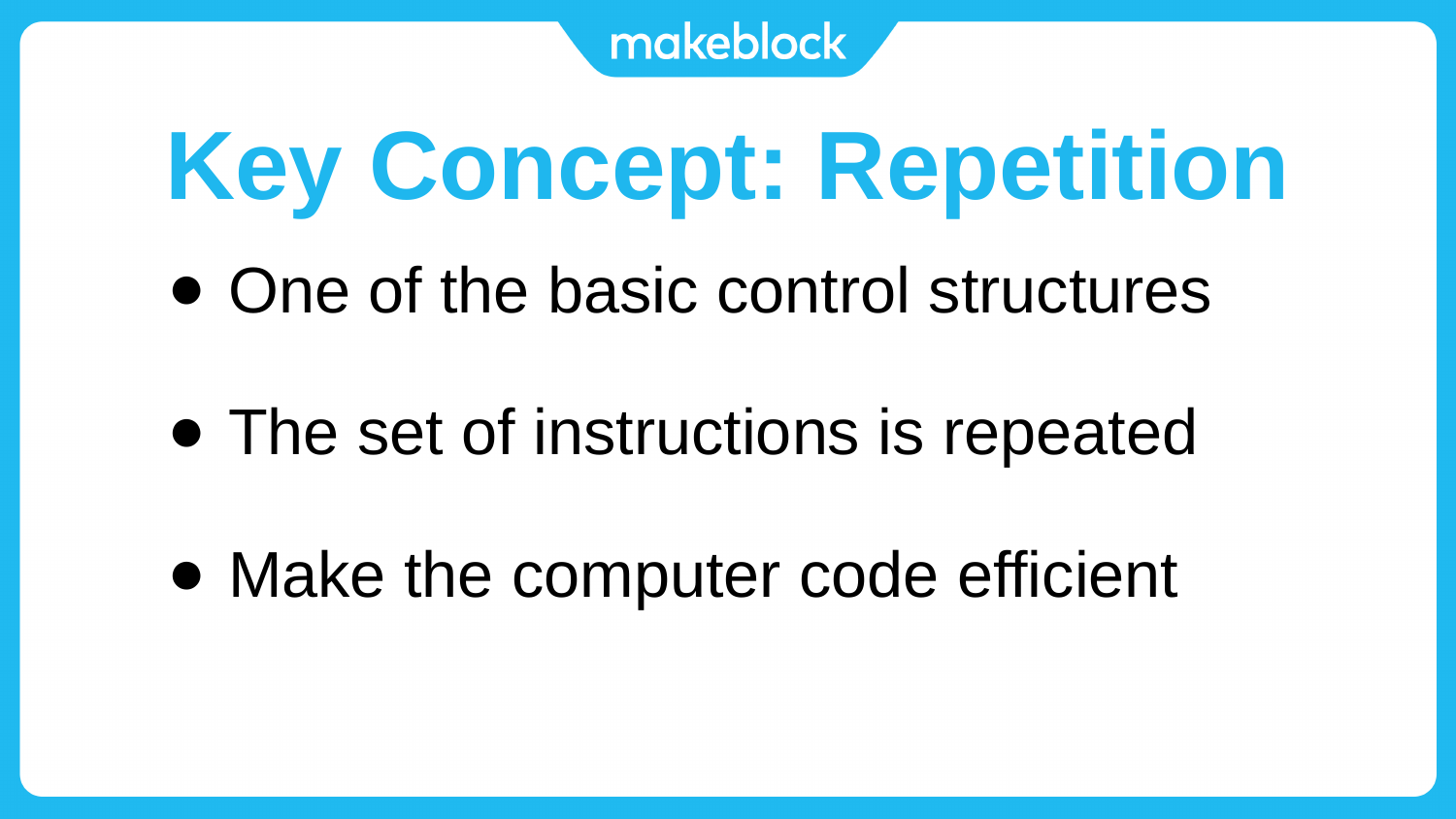

# Key Concept: Repetition
One of the basic control structures
The set of instructions is repeated
Make the computer code efficient